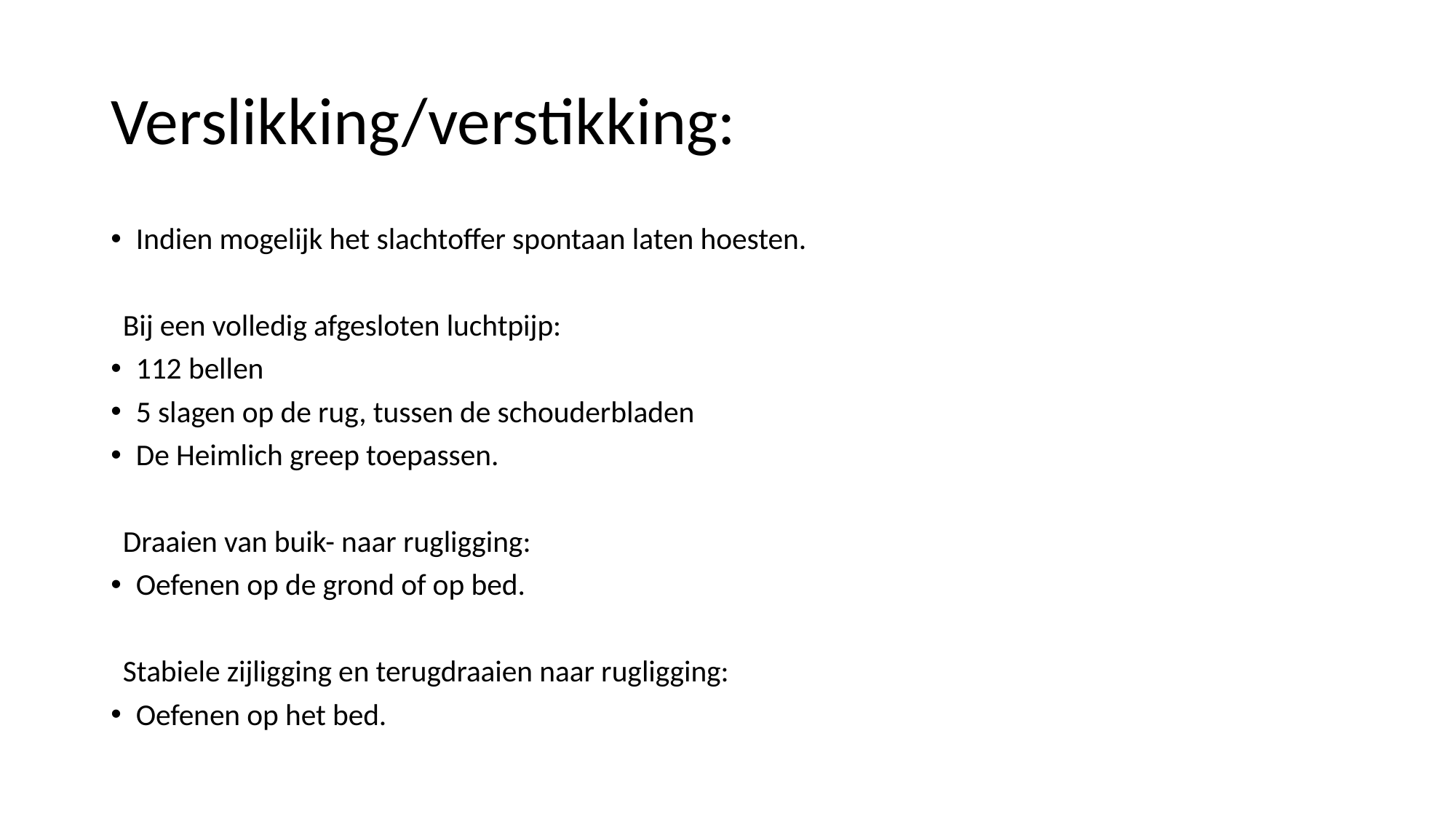

# Verslikking/verstikking:
Indien mogelijk het slachtoffer spontaan laten hoesten.

Bij een volledig afgesloten luchtpijp:
112 bellen
5 slagen op de rug, tussen de schouderbladen
De Heimlich greep toepassen.

Draaien van buik- naar rugligging:
Oefenen op de grond of op bed.

Stabiele zijligging en terugdraaien naar rugligging:
Oefenen op het bed.